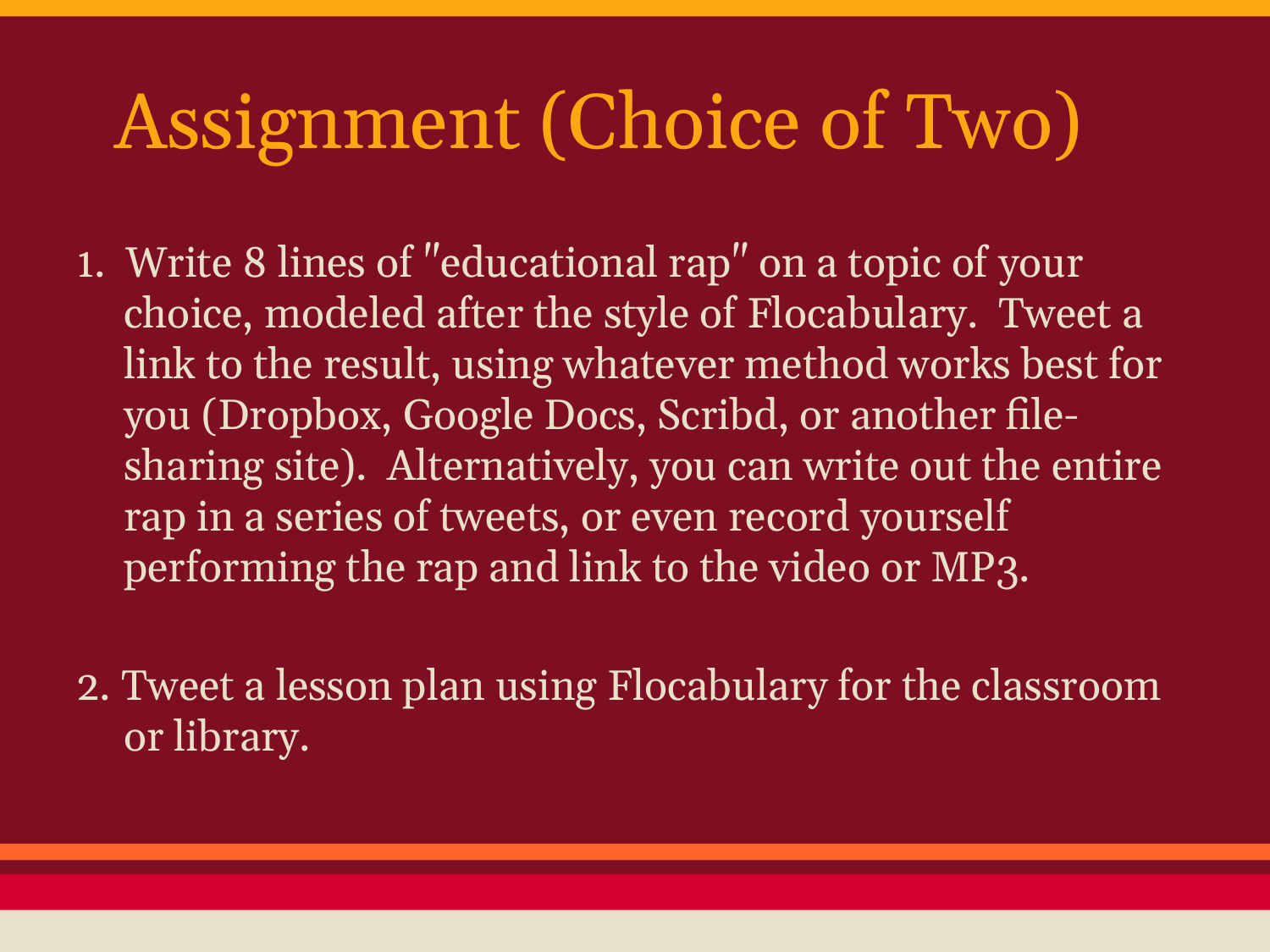

# Assignment (Choice of Two)
1.  Write 8 lines of "educational rap" on a topic of your choice, modeled after the style of Flocabulary.  Tweet a link to the result, using whatever method works best for you (Dropbox, Google Docs, Scribd, or another file-sharing site).  Alternatively, you can write out the entire rap in a series of tweets, or even record yourself performing the rap and link to the video or MP3.

2. Tweet a lesson plan using Flocabulary for the classroom or library.